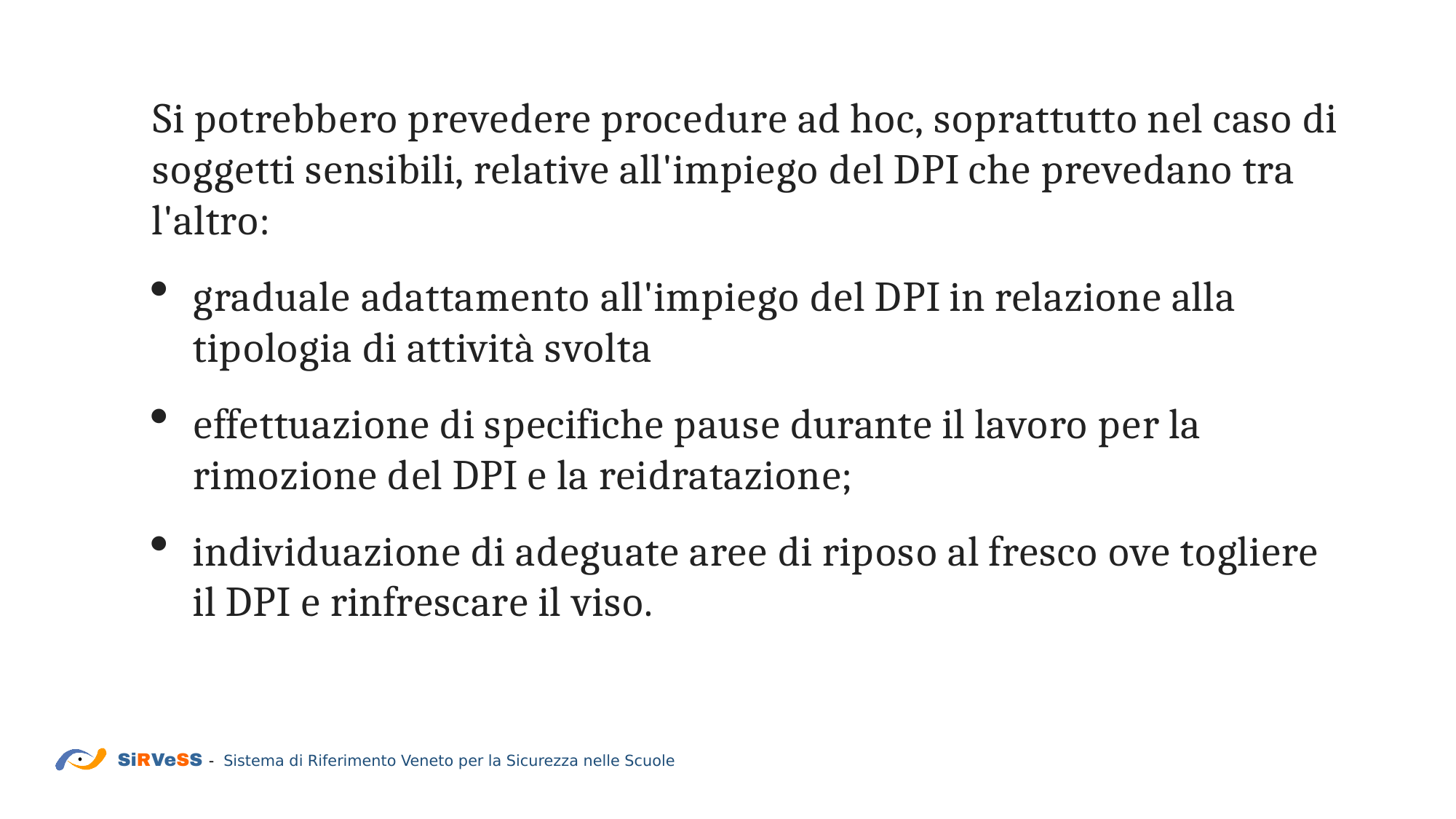

Si potrebbero prevedere procedure ad hoc, soprattutto nel caso di soggetti sensibili, relative all'impiego del DPI che prevedano tra l'altro:

graduale adattamento all'impiego del DPI in relazione alla tipologia di attività svolta

effettuazione di specifiche pause durante il lavoro per la rimozione del DPI e la reidratazione;

individuazione di adeguate aree di riposo al fresco ove togliere il DPI e rinfrescare il viso.